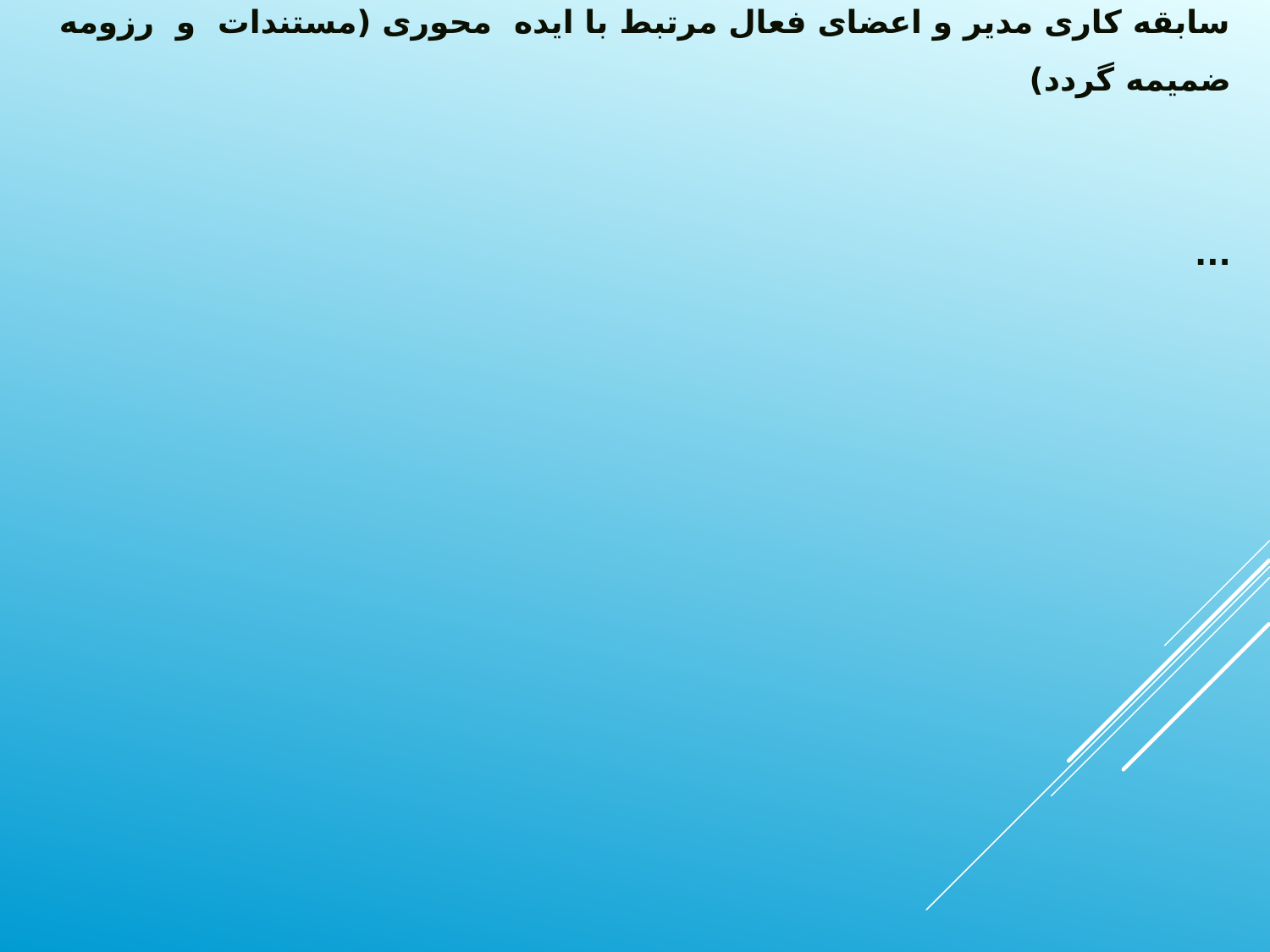

# سابقه کاری مدیر و اعضای فعال مرتبط با ایده  محوری (مستندات  و  رزومه  ضمیمه گردد)
...